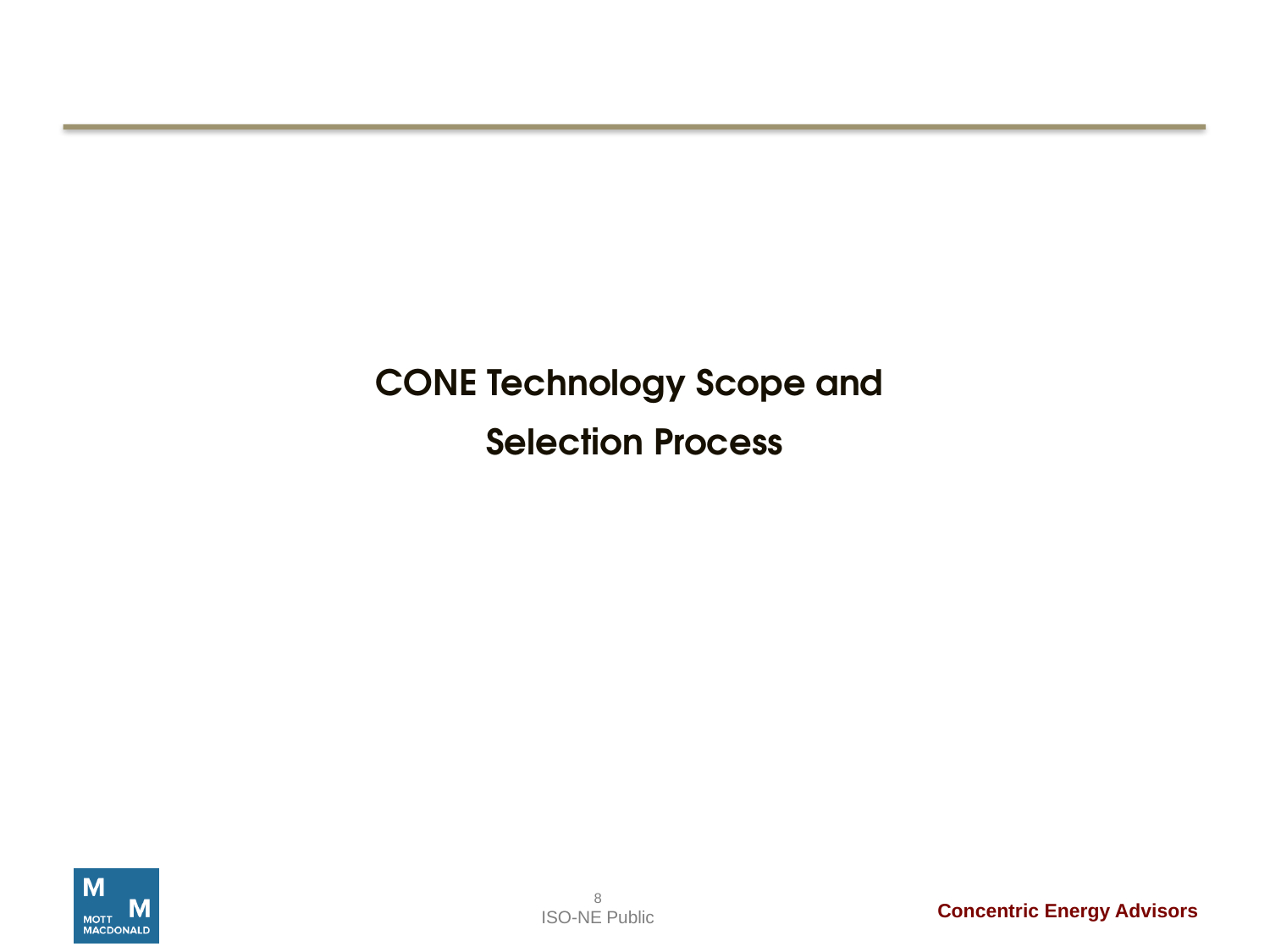

#

CONE Technology Scope and
Selection Process